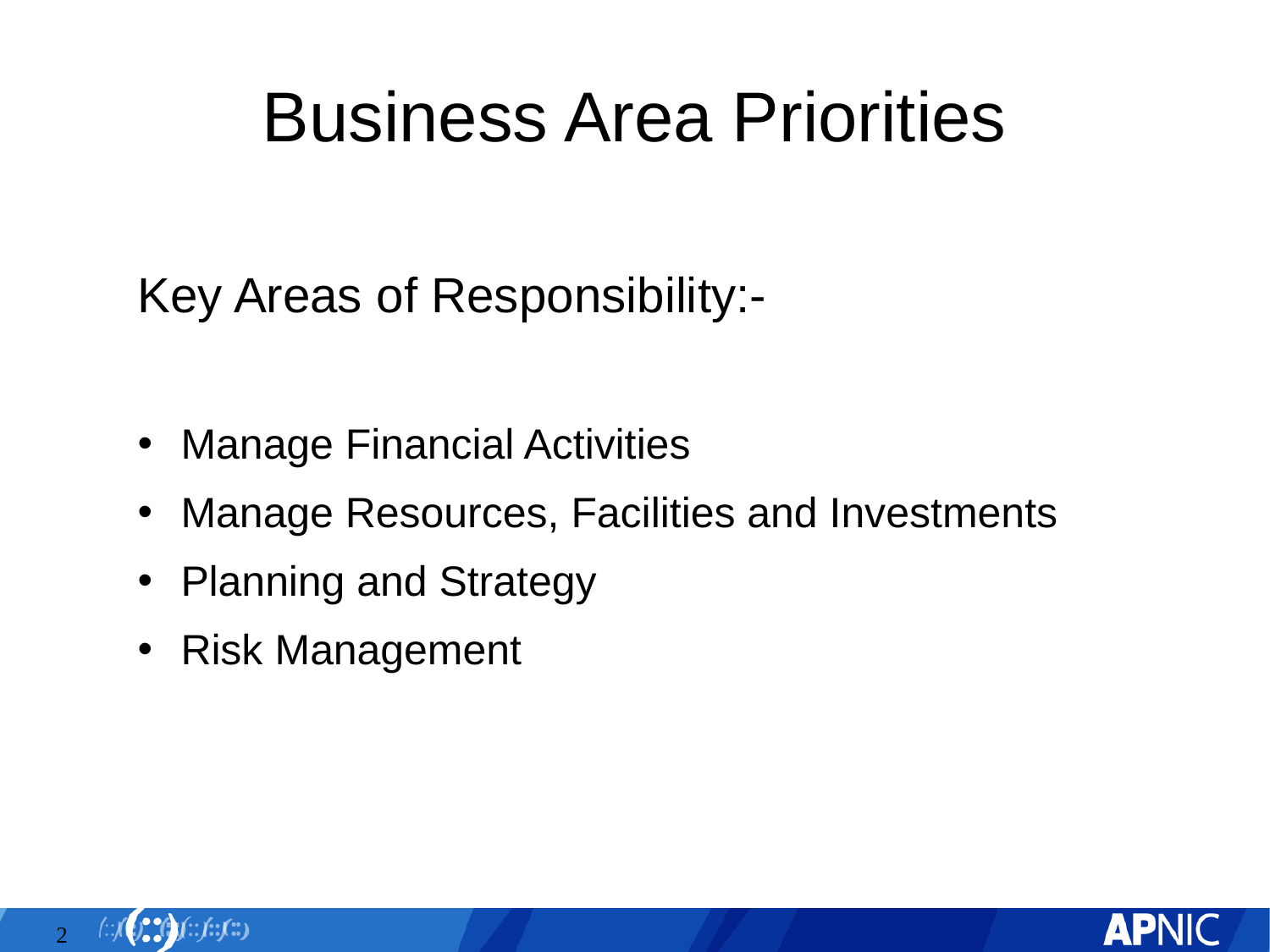

# Business Area Priorities

Key Areas of Responsibility:-

Manage Financial Activities
Manage Resources, Facilities and Investments
Planning and Strategy
Risk Management

2